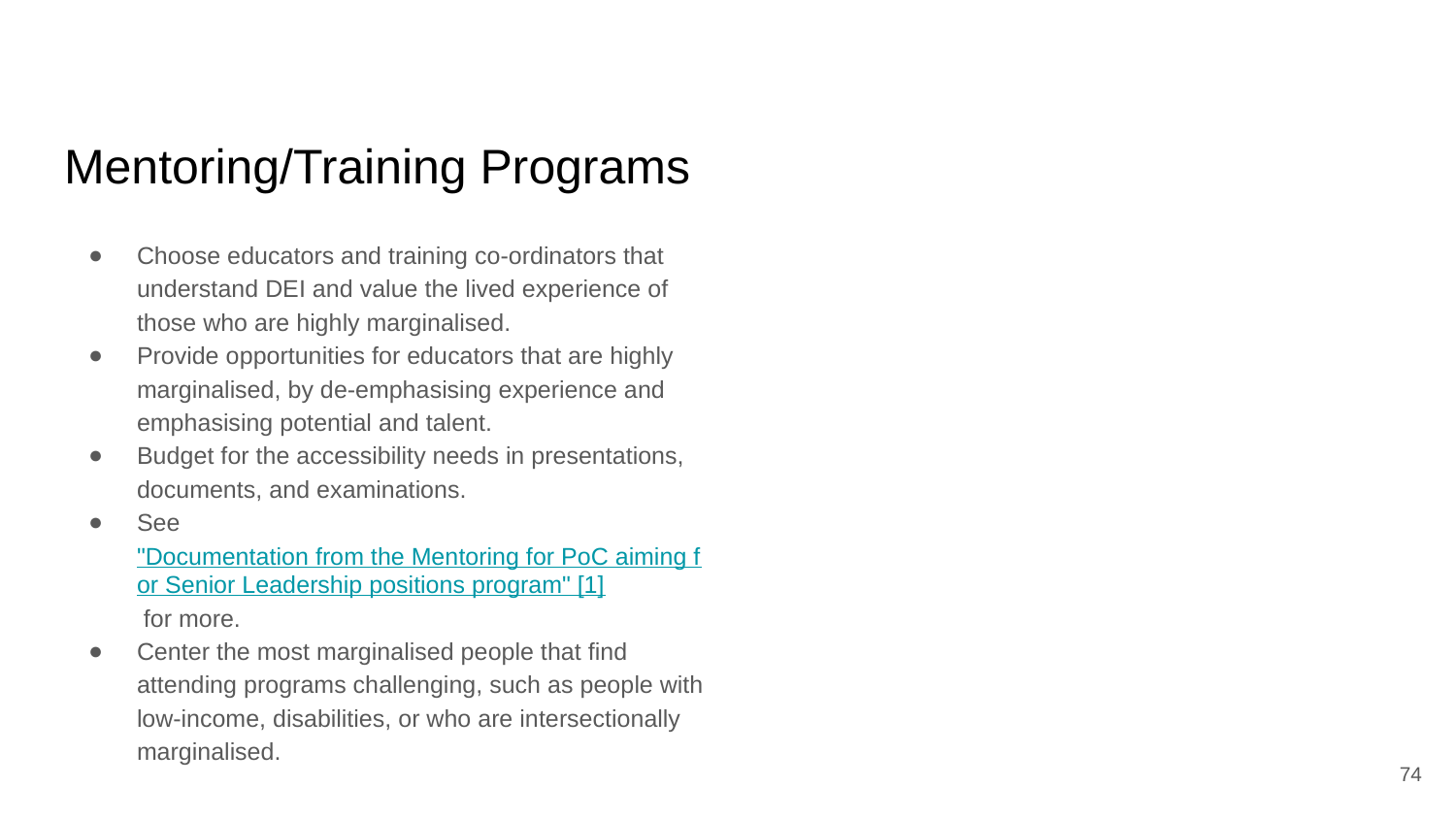

# Mentoring/Training Programs
Choose educators and training co-ordinators that understand DEI and value the lived experience of those who are highly marginalised.
Provide opportunities for educators that are highly marginalised, by de-emphasising experience and emphasising potential and talent.
Budget for the accessibility needs in presentations, documents, and examinations.
See "Documentation from the Mentoring for PoC aiming for Senior Leadership positions program" [1] for more.
Center the most marginalised people that find attending programs challenging, such as people with low-income, disabilities, or who are intersectionally marginalised.
74